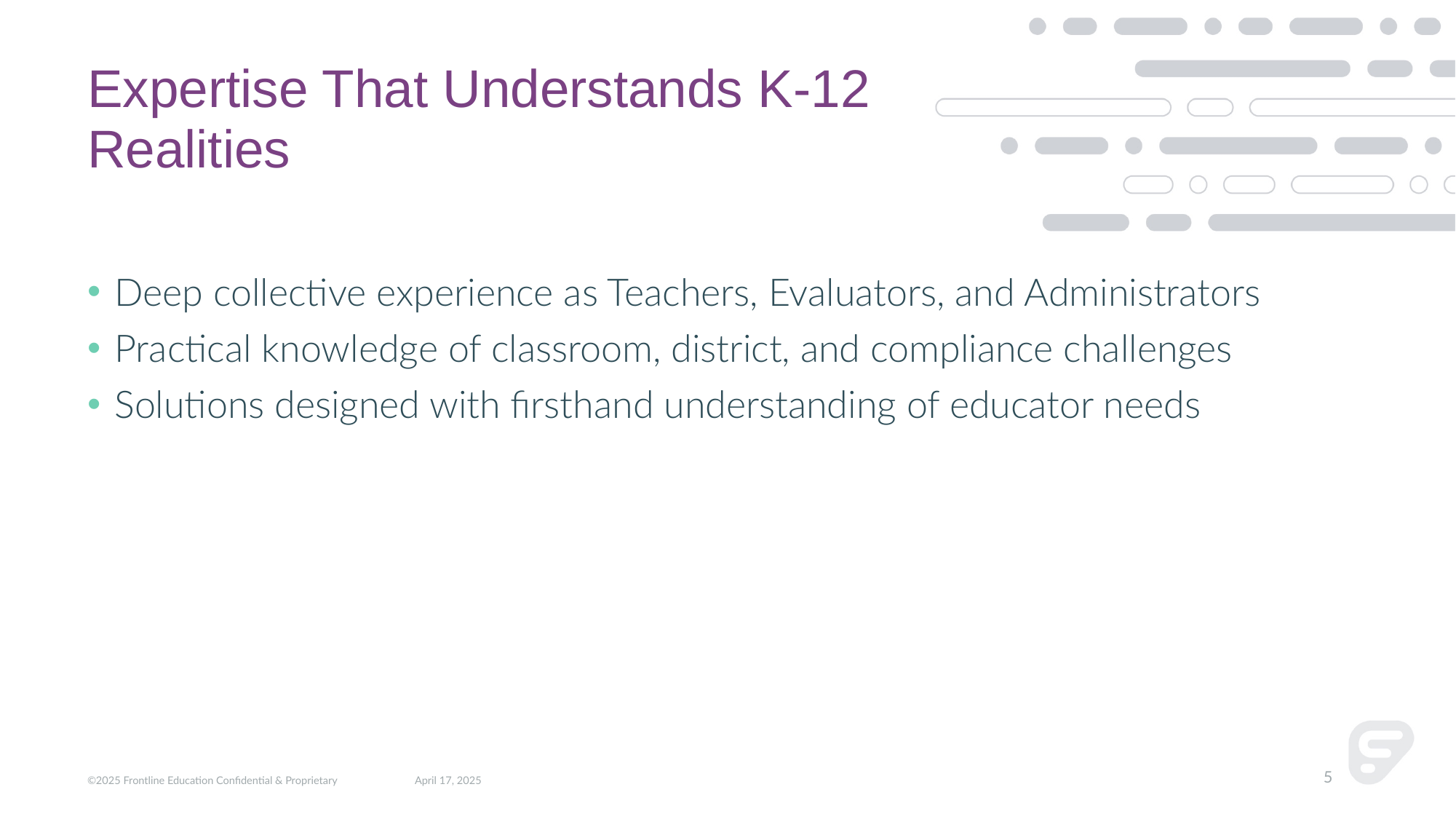

# Expertise That Understands K-12 Realities
Deep collective experience as Teachers, Evaluators, and Administrators​
Practical knowledge of classroom, district, and compliance challenges​
Solutions designed with firsthand understanding of educator needs
©2025 Frontline Education Confidential & Proprietary
April 17, 2025
5